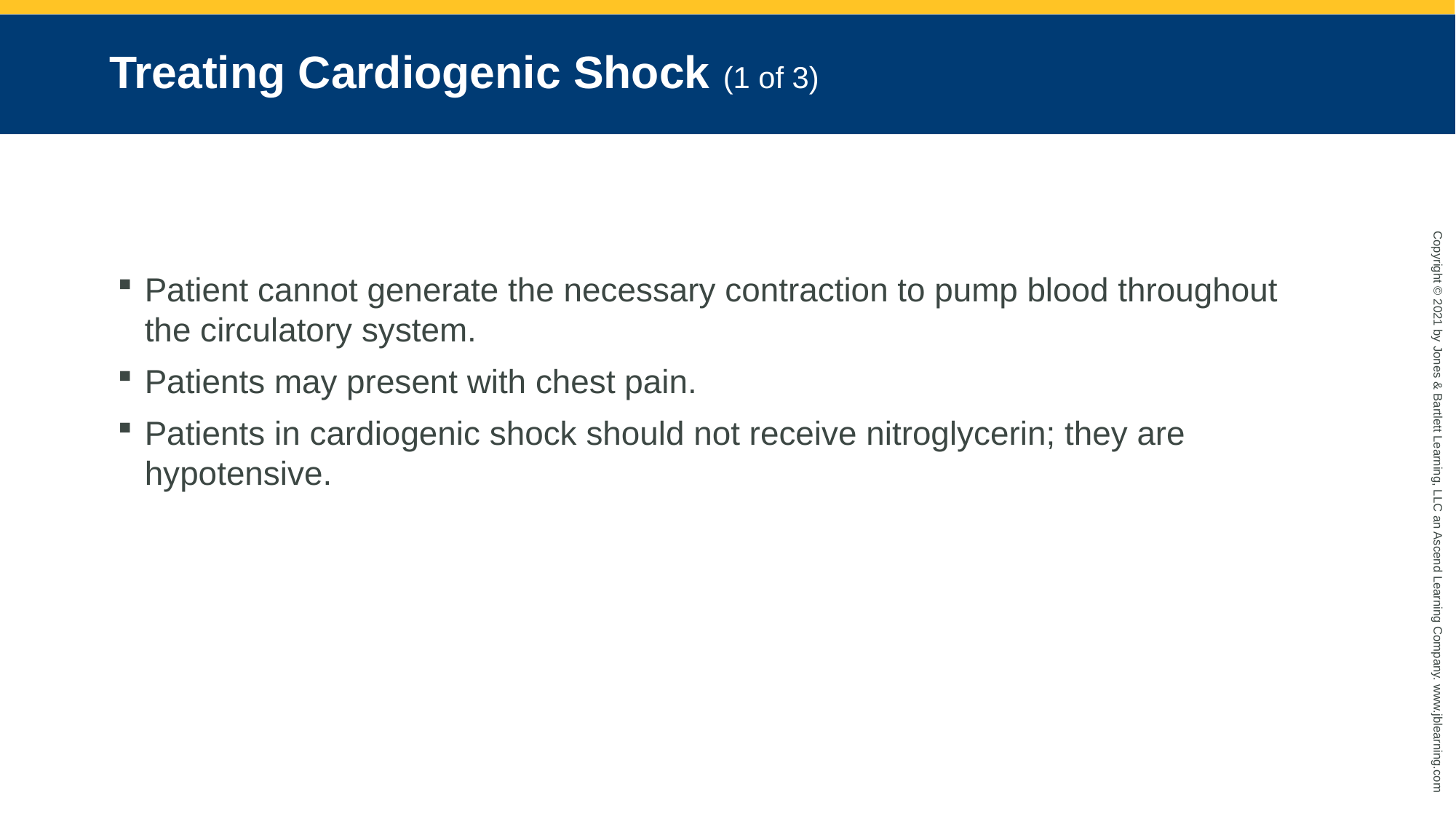

# Treating Cardiogenic Shock (1 of 3)
Patient cannot generate the necessary contraction to pump blood throughout the circulatory system.
Patients may present with chest pain.
Patients in cardiogenic shock should not receive nitroglycerin; they are hypotensive.